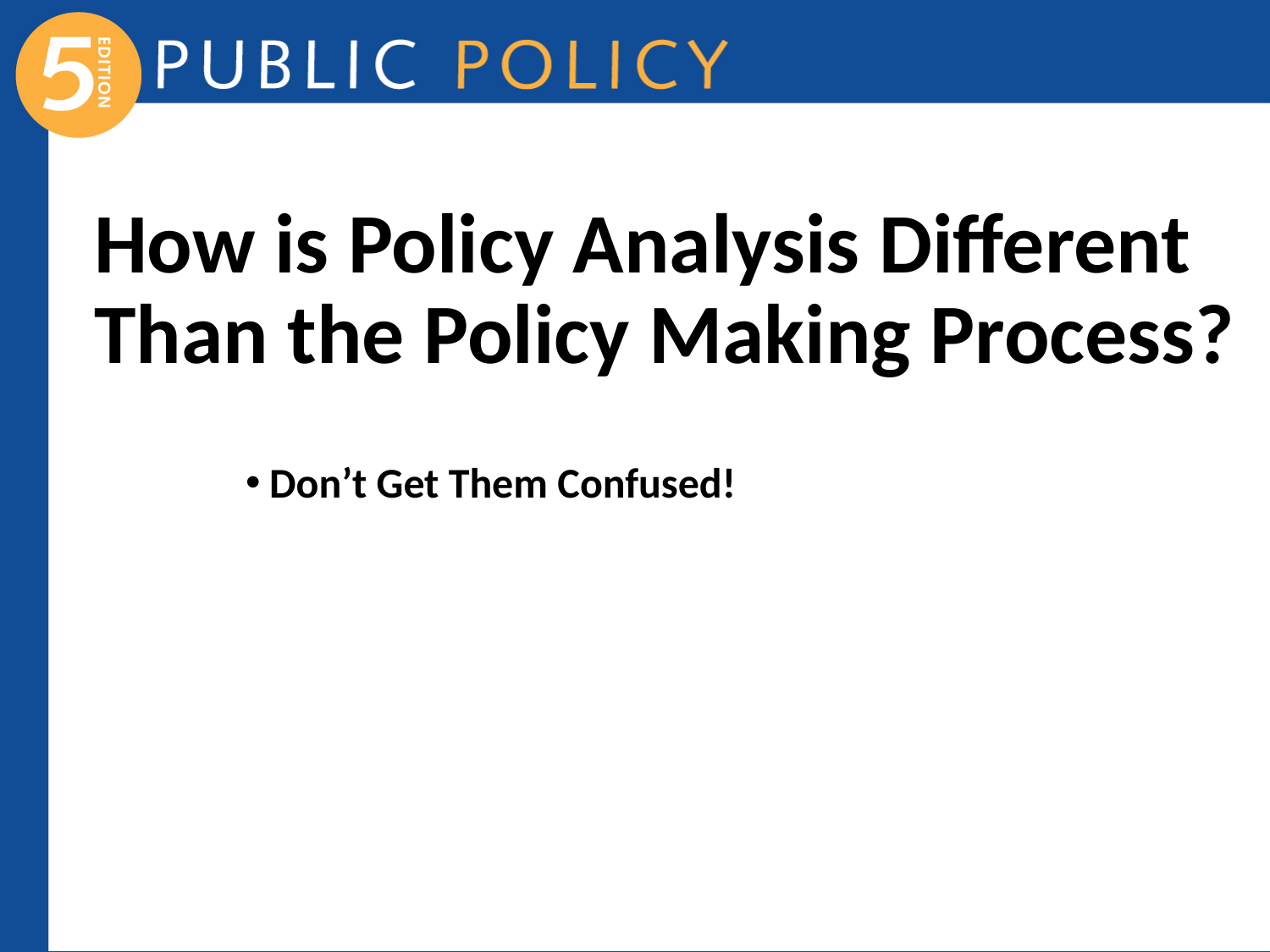

# How is Policy Analysis Different Than the Policy Making Process?
Don’t Get Them Confused!